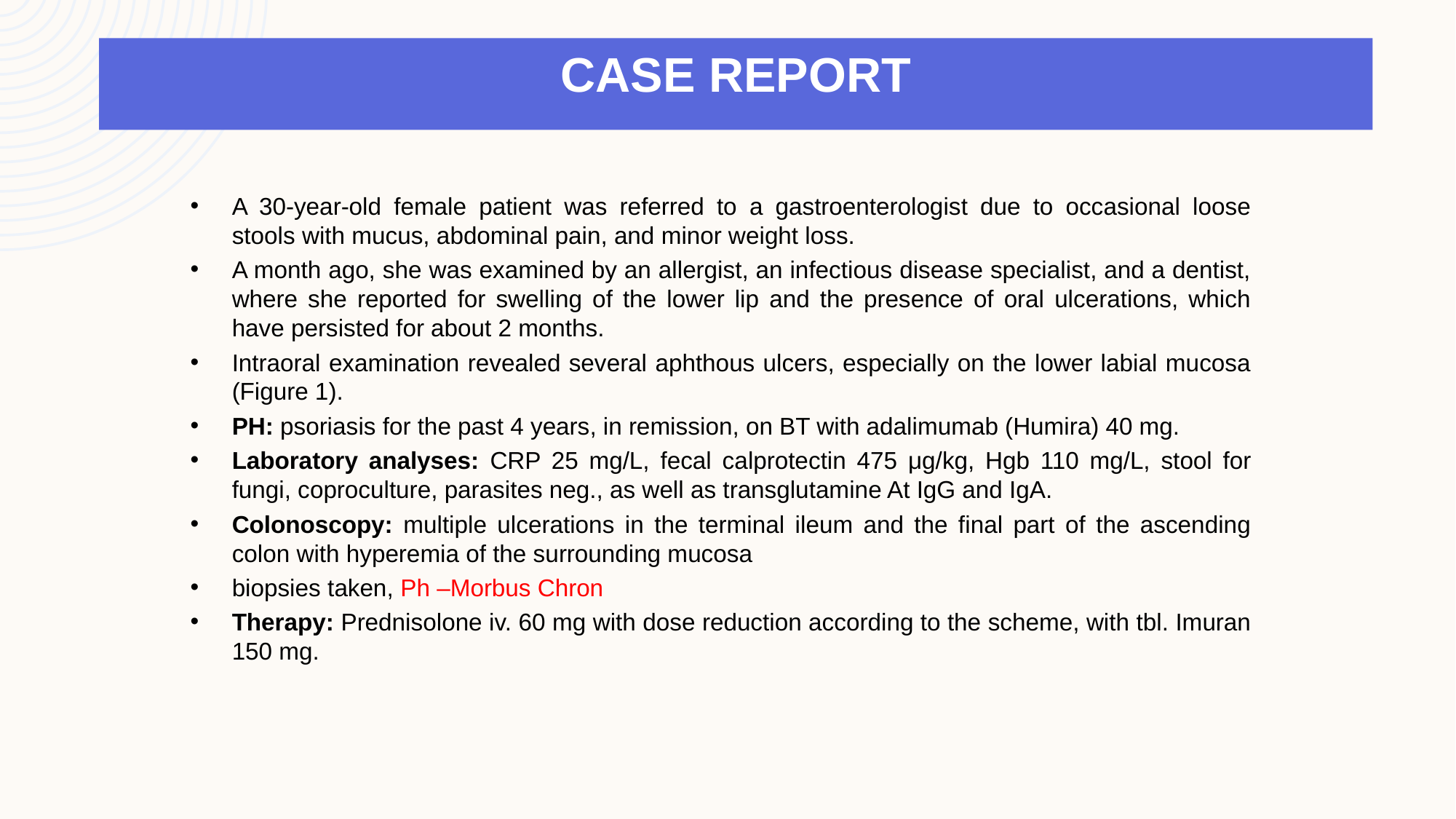

case report
A 30-year-old female patient was referred to a gastroenterologist due to occasional loose stools with mucus, abdominal pain, and minor weight loss.
A month ago, she was examined by an allergist, an infectious disease specialist, and a dentist, where she reported for swelling of the lower lip and the presence of oral ulcerations, which have persisted for about 2 months.
Intraoral examination revealed several aphthous ulcers, especially on the lower labial mucosa (Figure 1).
PH: psoriasis for the past 4 years, in remission, on BT with adalimumab (Humira) 40 mg.
Laboratory analyses: CRP 25 mg/L, fecal calprotectin 475 μg/kg, Hgb 110 mg/L, stool for fungi, coproculture, parasites neg., as well as transglutamine At IgG and IgA.
Colonoscopy: multiple ulcerations in the terminal ileum and the final part of the ascending colon with hyperemia of the surrounding mucosa
biopsies taken, Ph –Morbus Chron
Therapy: Prednisolone iv. 60 mg with dose reduction according to the scheme, with tbl. Imuran 150 mg.